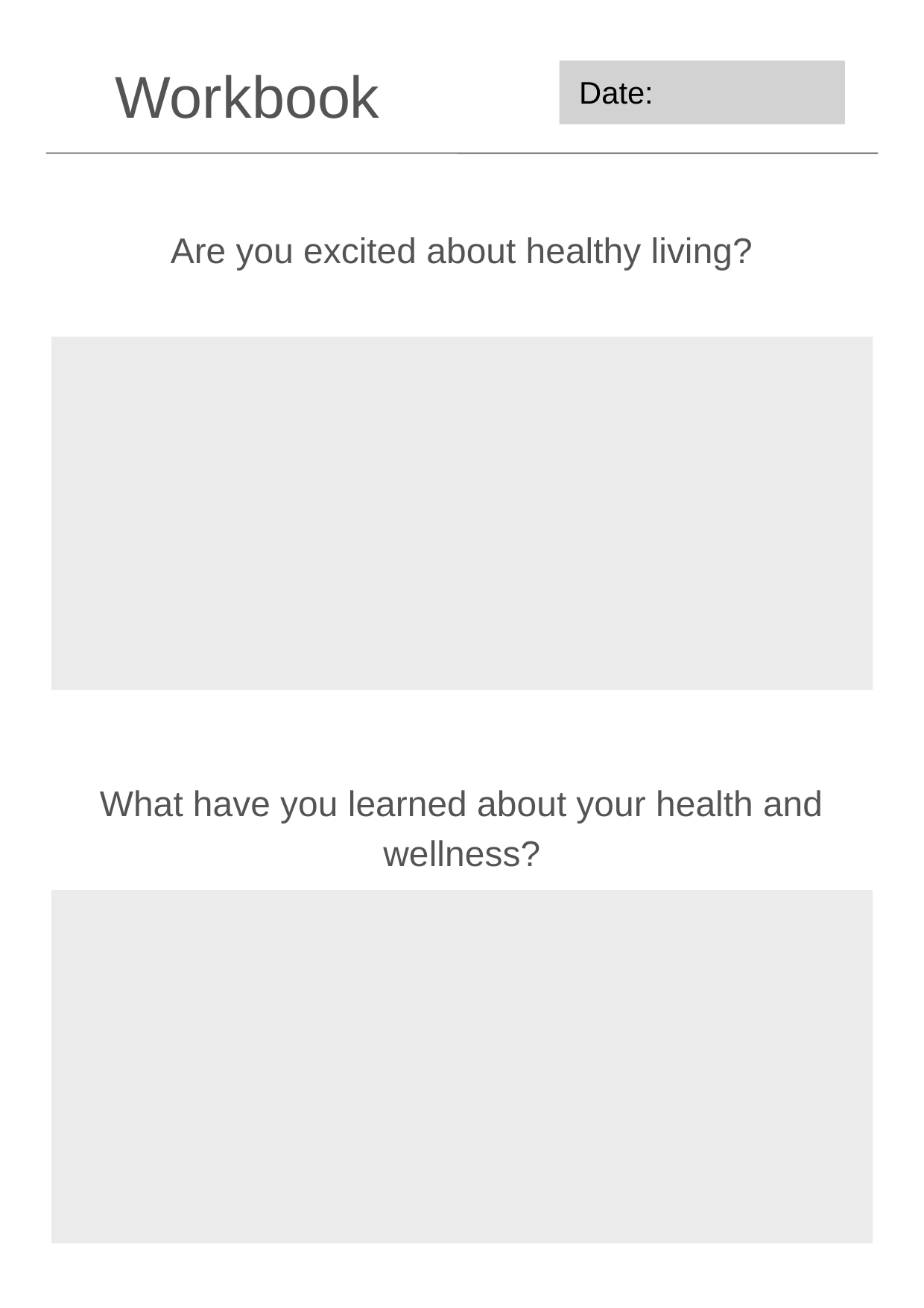

Workbook

Date:

Are you excited about healthy living?

What have you learned about your health and wellness?